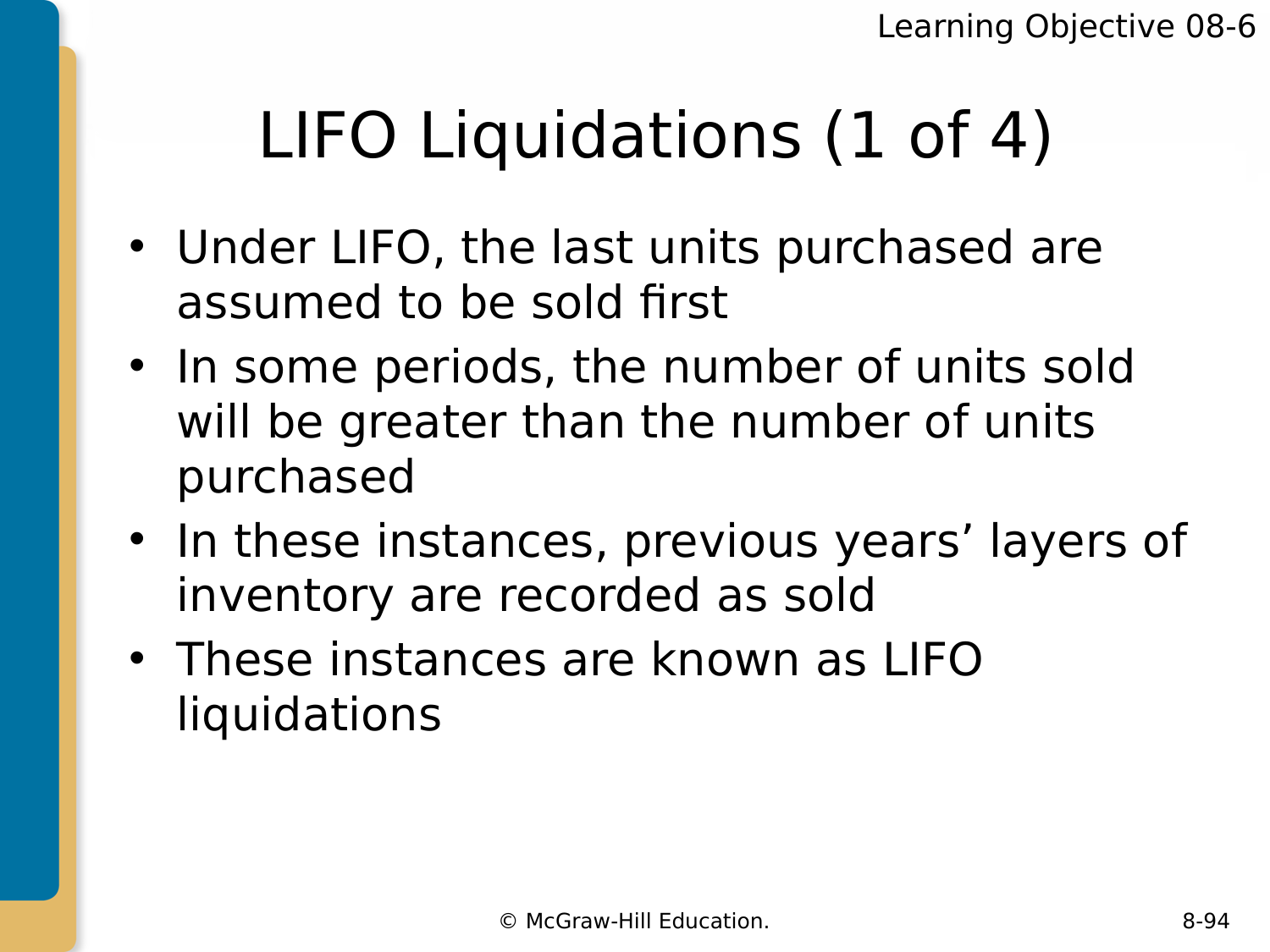

Learning Objective 08-6
# LIFO Liquidations (1 of 4)
Under LIFO, the last units purchased are assumed to be sold first
In some periods, the number of units sold will be greater than the number of units purchased
In these instances, previous years’ layers of inventory are recorded as sold
These instances are known as LIFO liquidations